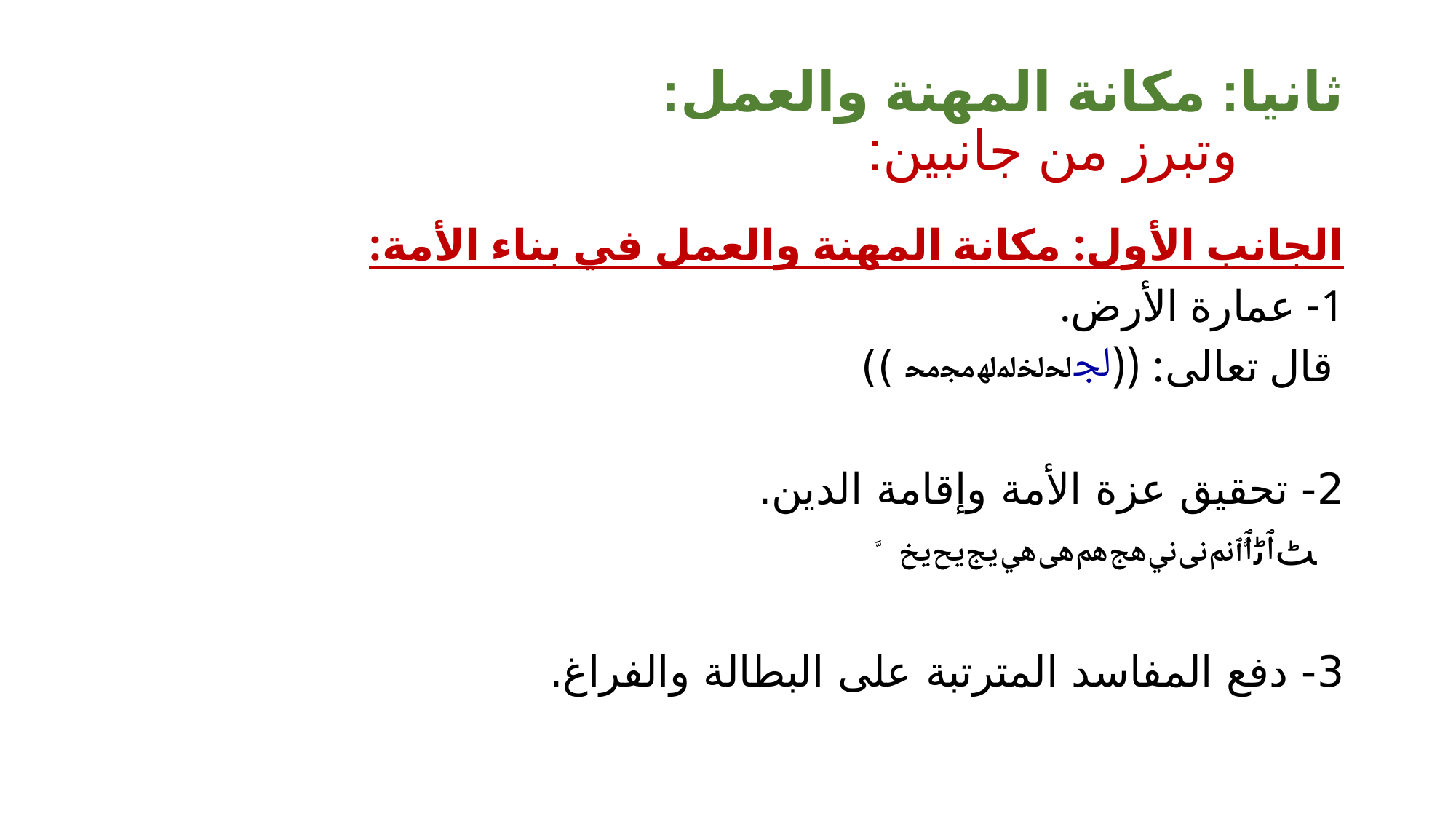

# ثانيا: مكانة المهنة والعمل: وتبرز من جانبين:
الجانب الأول: مكانة المهنة والعمل في بناء الأمة:
1- عمارة الأرض.
 قال تعالى: ((ﳉ ﳊ ﳋ ﳌ ﳍ  ﳎ ﳏ  ))

2- تحقيق عزة الأمة وإقامة الدين.
  ﭧﭐﭨﭐﱡﭐ ﱎ ﱏ ﱐ ﱑ ﱒ ﱓ ﱔ  ﱕ ﱖ ﱗ    ﱠ

3- دفع المفاسد المترتبة على البطالة والفراغ.